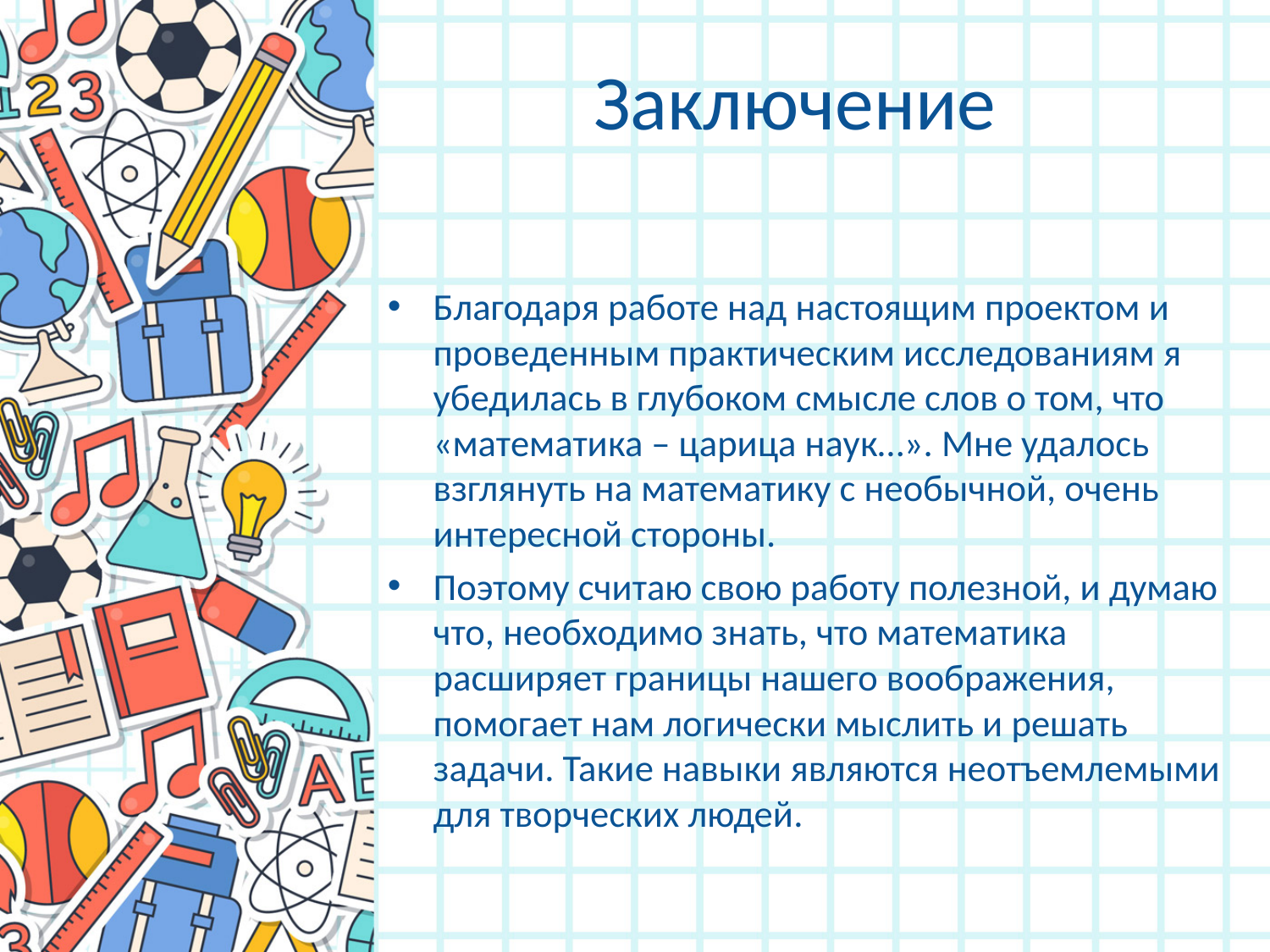

# Заключение
Благодаря работе над настоящим проектом и проведенным практическим исследованиям я убедилась в глубоком смысле слов о том, что «математика – царица наук…». Мне удалось взглянуть на математику с необычной, очень интересной стороны.
Поэтому считаю свою работу полезной, и думаю что, необходимо знать, что математика расширяет границы нашего воображения, помогает нам логически мыслить и решать задачи. Такие навыки являются неотъемлемыми для творческих людей.